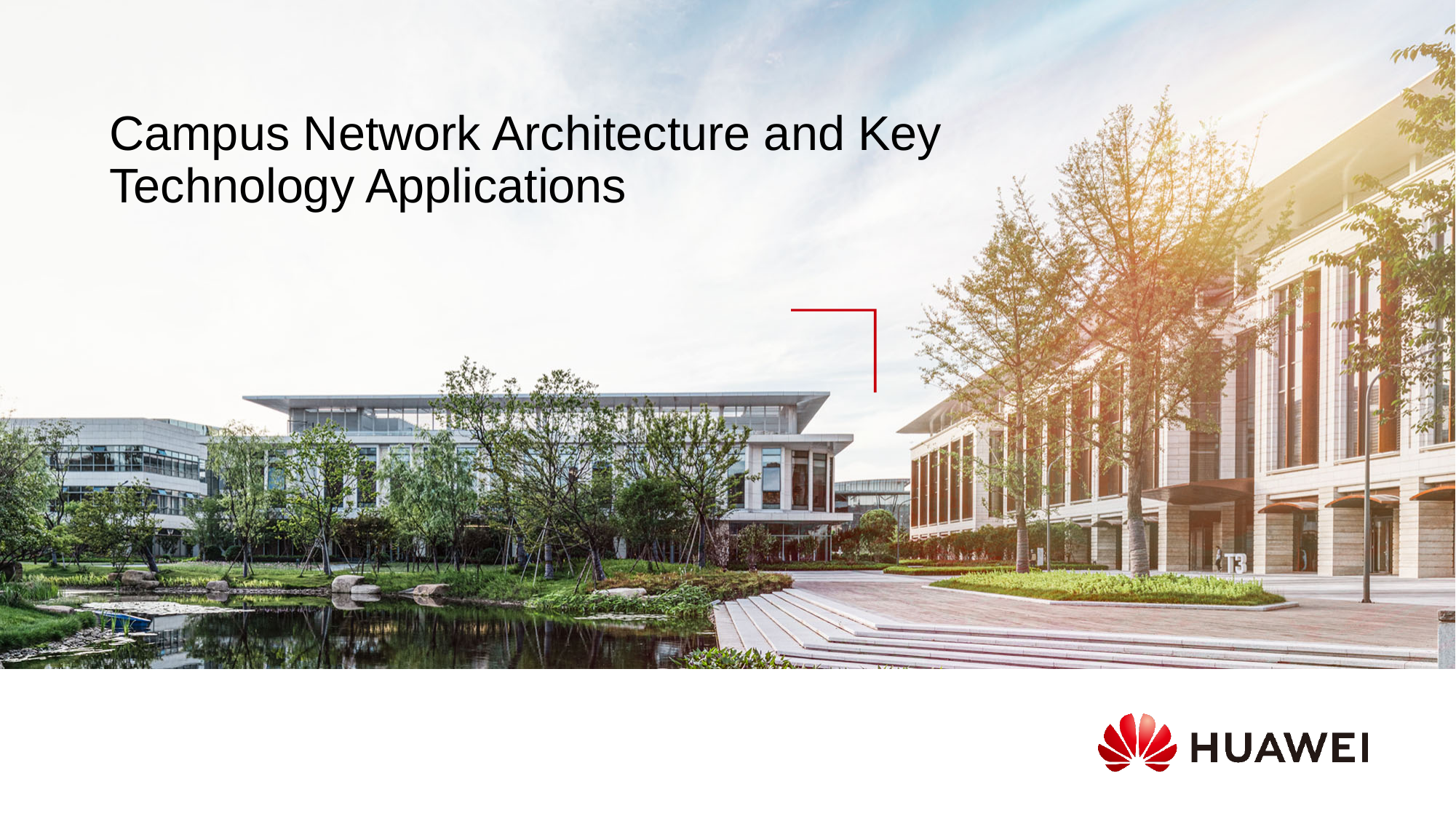

# Campus Network Architecture and Key Technology Applications